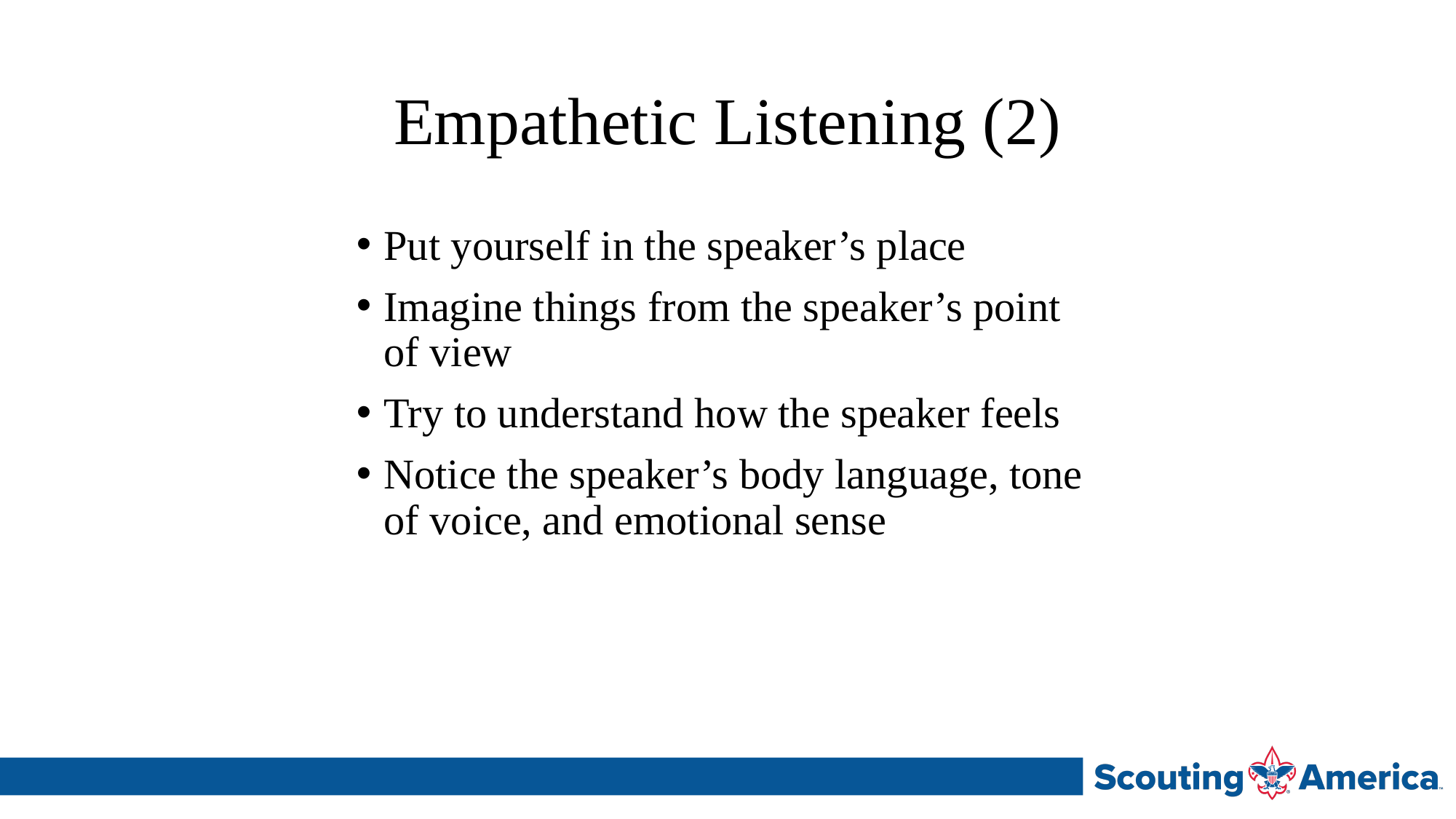

# Empathetic Listening (2)
Put yourself in the speaker’s place
Imagine things from the speaker’s point of view
Try to understand how the speaker feels
Notice the speaker’s body language, tone of voice, and emotional sense